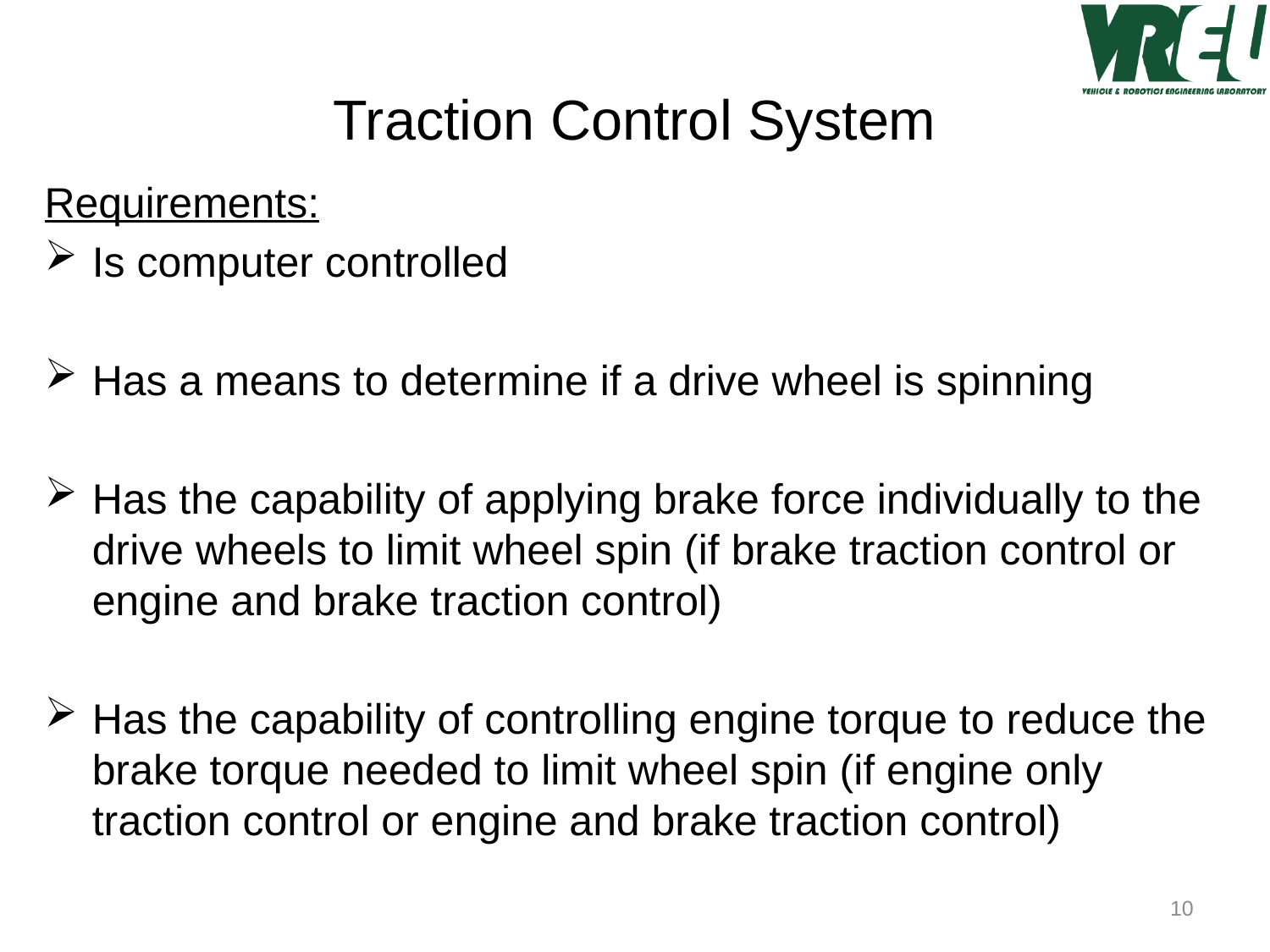

# Traction Control System
Requirements:
Is computer controlled

Has a means to determine if a drive wheel is spinning

Has the capability of applying brake force individually to the drive wheels to limit wheel spin (if brake traction control or engine and brake traction control)

Has the capability of controlling engine torque to reduce the brake torque needed to limit wheel spin (if engine only traction control or engine and brake traction control)

10